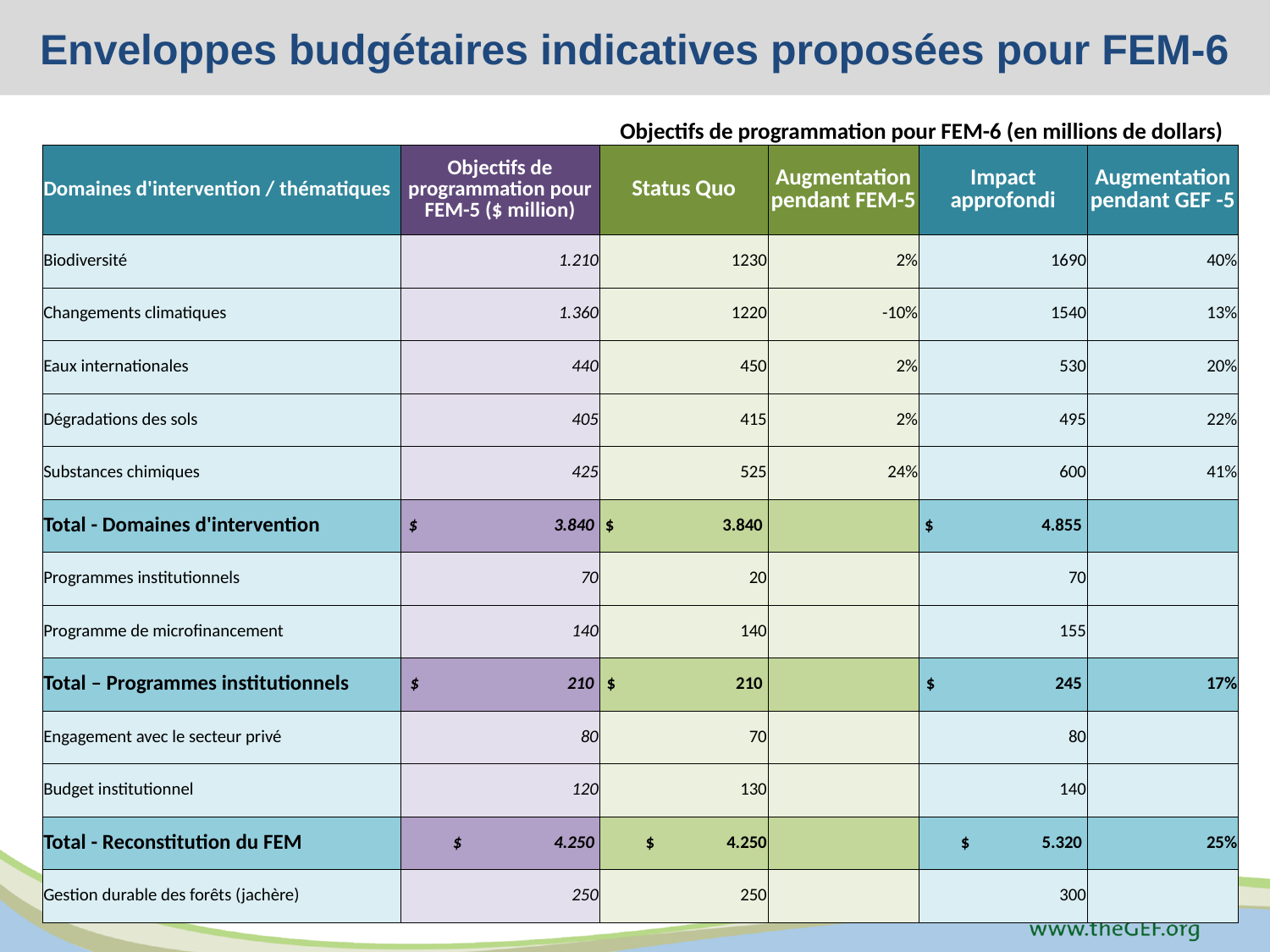

Enveloppes budgétaires indicatives proposées pour FEM-6
|  |  | Objectifs de programmation pour FEM-6 (en millions de dollars) |  |  |  |
| --- | --- | --- | --- | --- | --- |
| Domaines d'intervention / thématiques | Objectifs de programmation pour FEM-5 ($ million) | Status Quo | Augmentation pendant FEM-5 | Impact approfondi | Augmentation pendant GEF -5 |
| Biodiversité | 1.210 | 1230 | 2% | 1690 | 40% |
| Changements climatiques | 1.360 | 1220 | -10% | 1540 | 13% |
| Eaux internationales | 440 | 450 | 2% | 530 | 20% |
| Dégradations des sols | 405 | 415 | 2% | 495 | 22% |
| Substances chimiques | 425 | 525 | 24% | 600 | 41% |
| Total - Domaines d'intervention | $ 3.840 | $ 3.840 |  | $ 4.855 |  |
| Programmes institutionnels | 70 | 20 |  | 70 |  |
| Programme de microfinancement | 140 | 140 |  | 155 |  |
| Total – Programmes institutionnels | $ 210 | $ 210 |  | $ 245 | 17% |
| Engagement avec le secteur privé | 80 | 70 |  | 80 |  |
| Budget institutionnel | 120 | 130 |  | 140 |  |
| Total - Reconstitution du FEM | $ 4.250 | $ 4.250 |  | $ 5.320 | 25% |
| Gestion durable des forêts (jachère) | 250 | 250 |  | 300 |  |